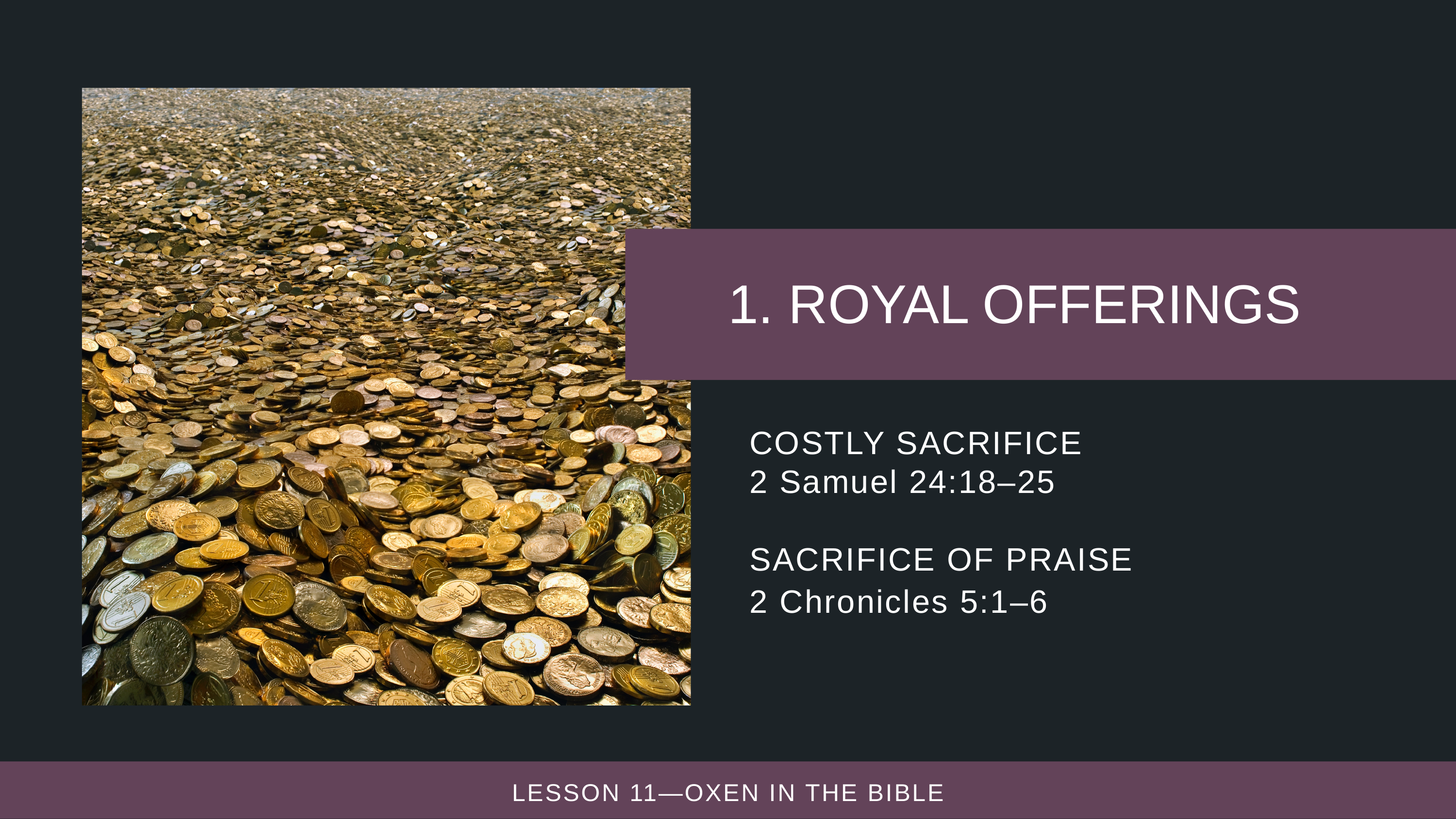

COSTLY SACRIFICE
2 Samuel 24:18–25

SACRIFICE OF PRAISE
2 Chronicles 5:1–6